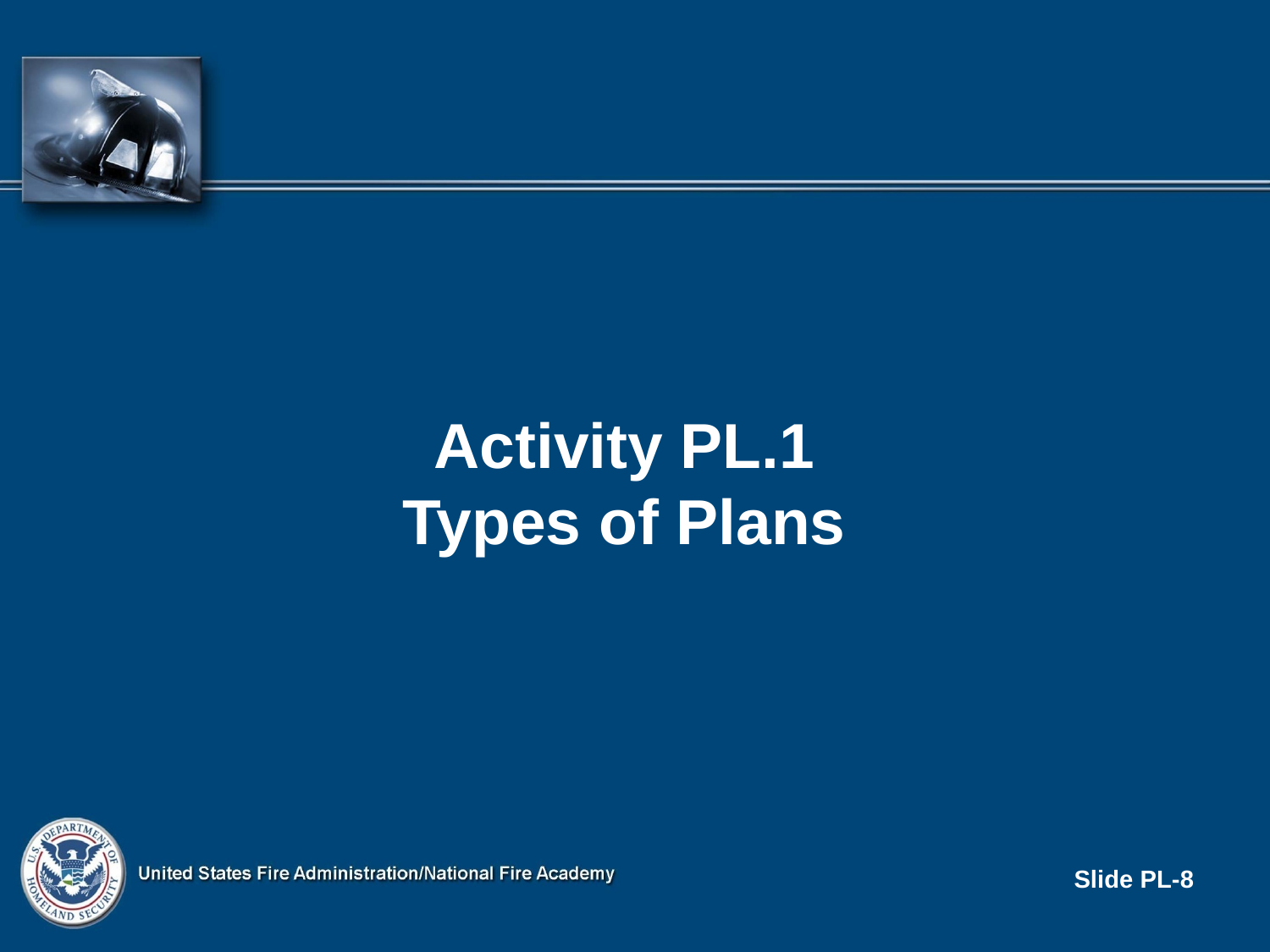

Activity PL.1
Types of Plans
Slide PL-8